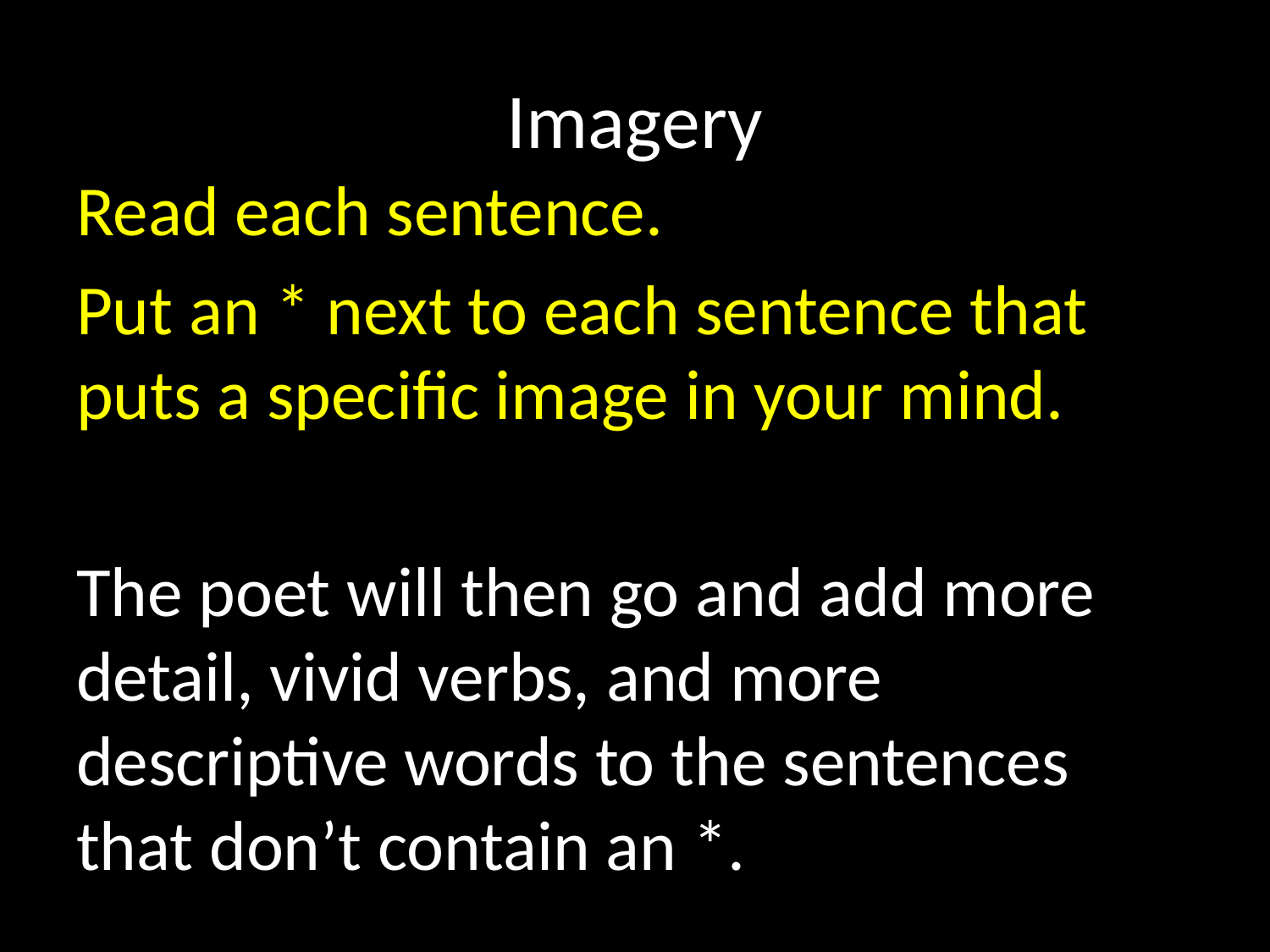

# Imagery
Read each sentence.
Put an * next to each sentence that puts a specific image in your mind.

The poet will then go and add more detail, vivid verbs, and more descriptive words to the sentences that don’t contain an *.